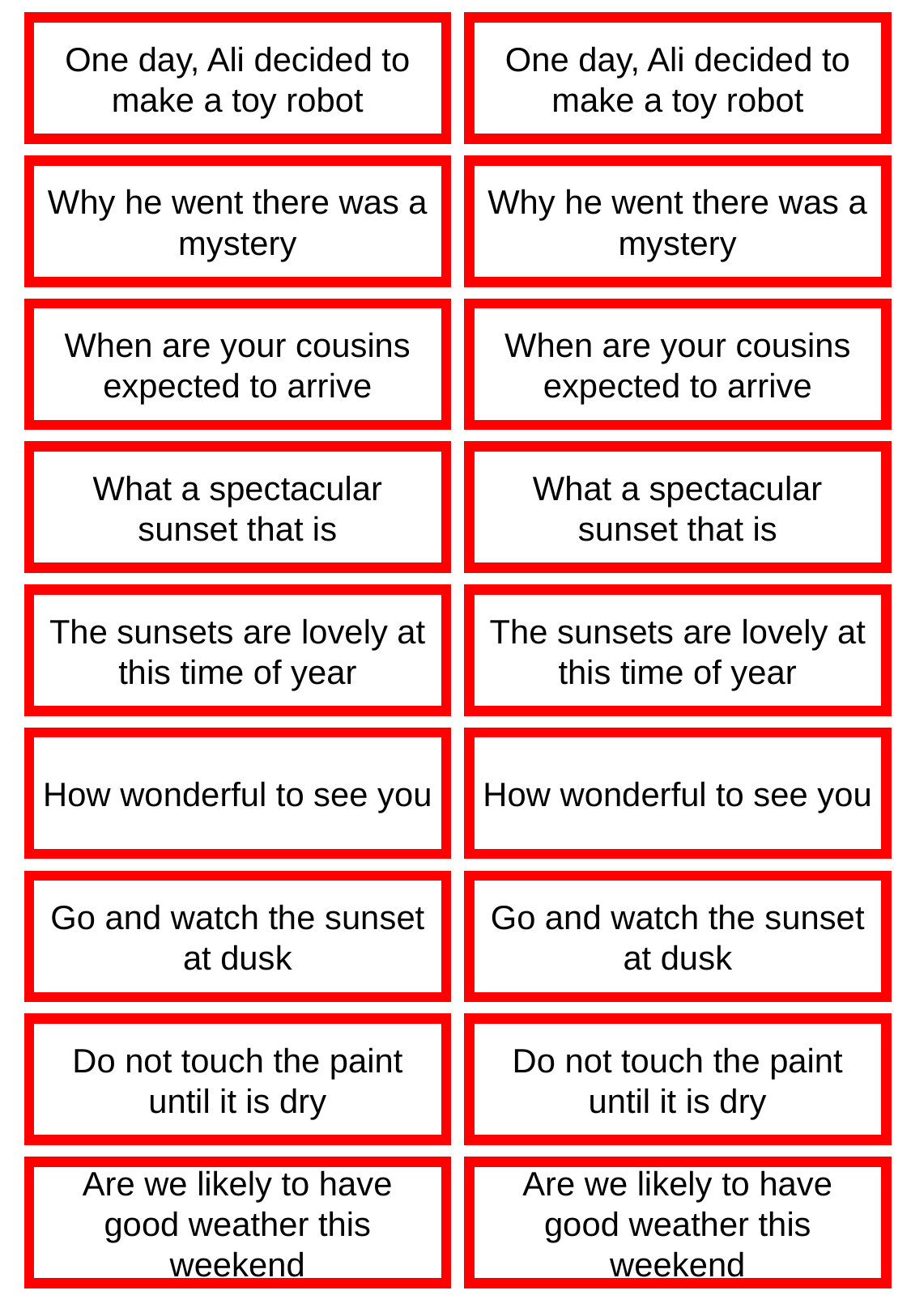

One day, Ali decided to make a toy robot
Why he went there was a mystery
When are your cousins expected to arrive
What a spectacular sunset that is
The sunsets are lovely at this time of year
How wonderful to see you
Go and watch the sunset at dusk
Do not touch the paint until it is dry
Are we likely to have good weather this weekend
One day, Ali decided to make a toy robot
Why he went there was a mystery
When are your cousins expected to arrive
What a spectacular sunset that is
The sunsets are lovely at this time of year
How wonderful to see you
Go and watch the sunset at dusk
Do not touch the paint until it is dry
Are we likely to have good weather this weekend